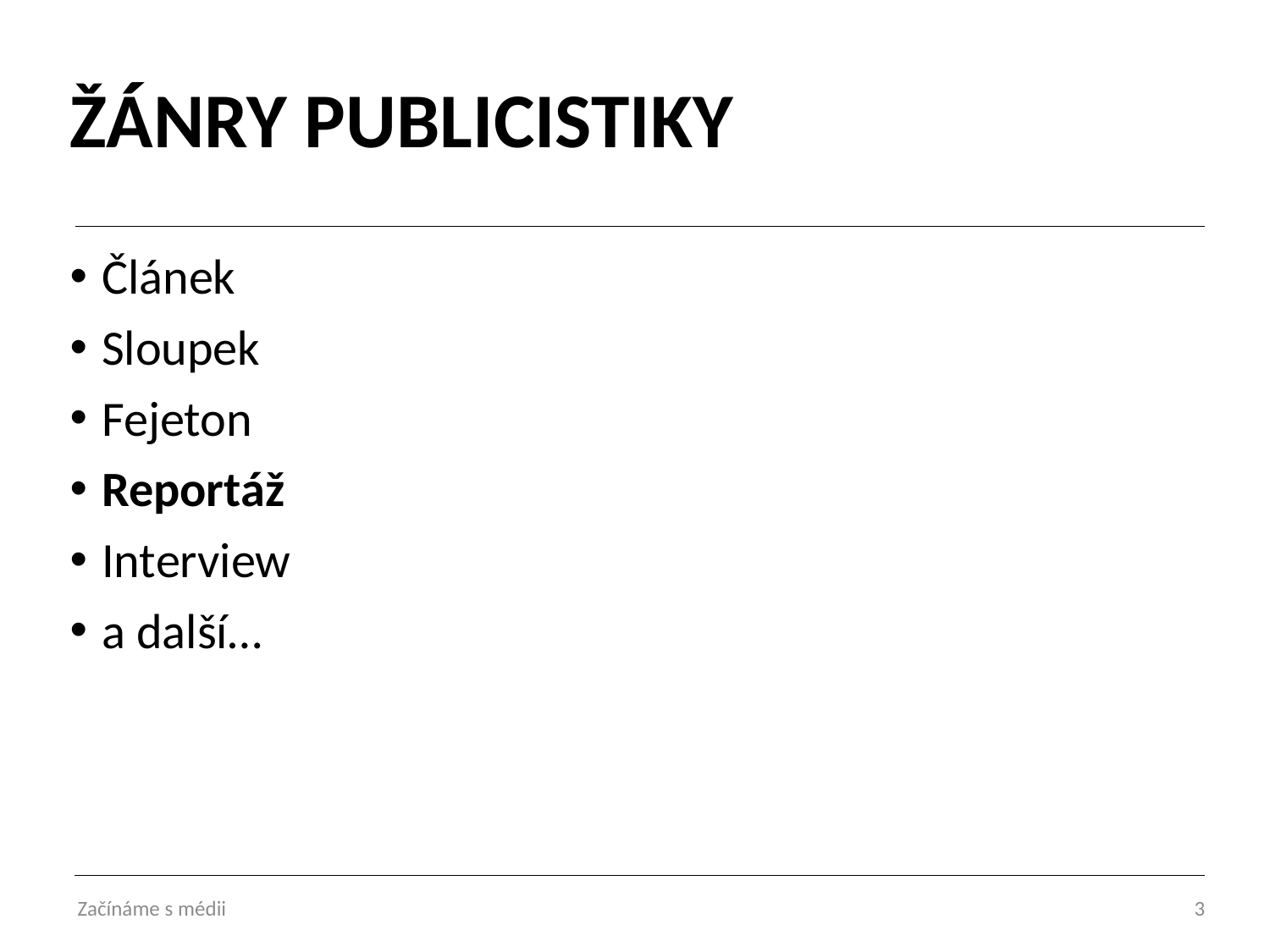

# ŽÁNRY PUBLICISTIKY
Článek
Sloupek
Fejeton
Reportáž
Interview
a další…

Začínáme s médii
3